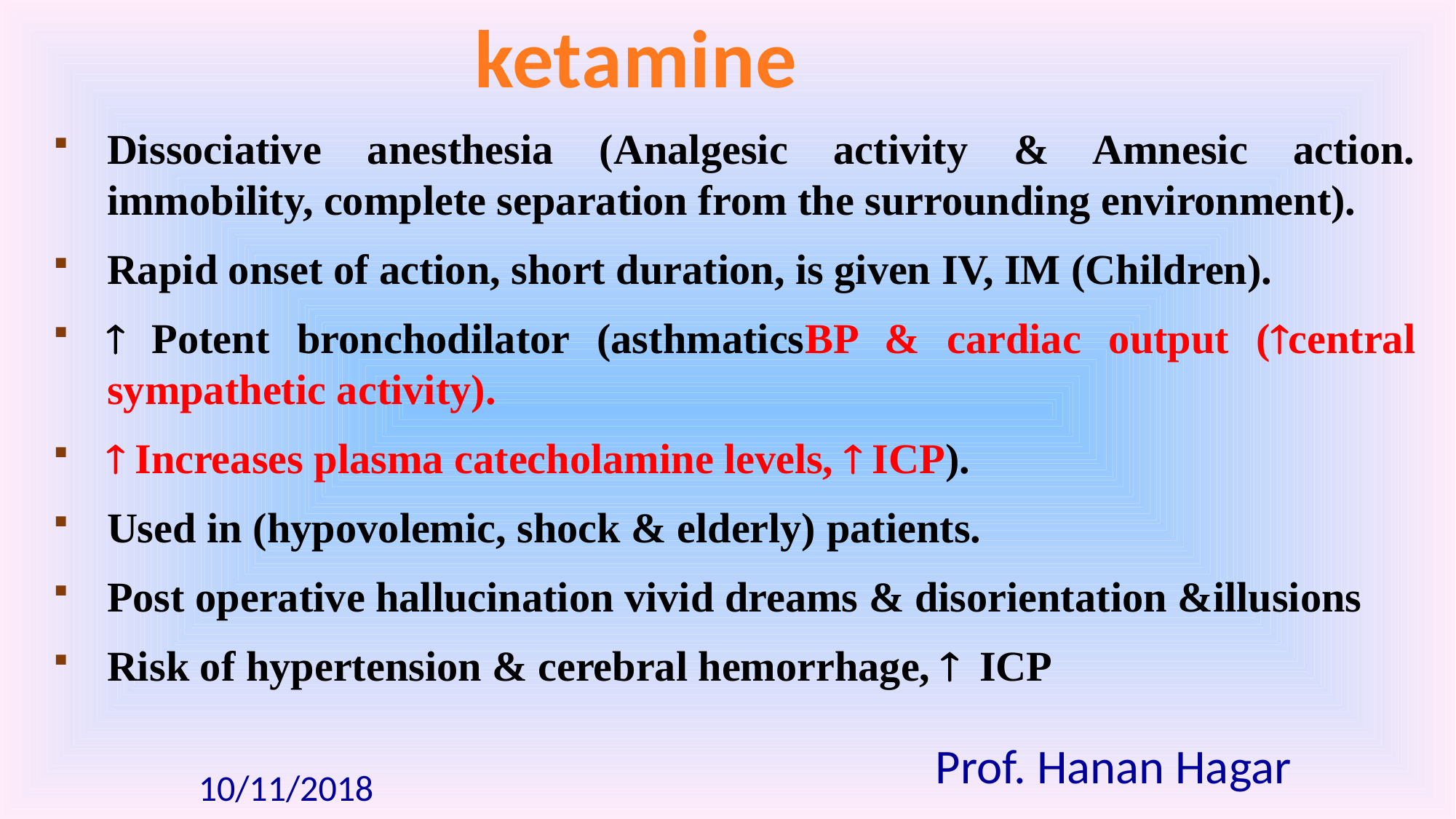

ketamine
Dissociative anesthesia (Analgesic activity & Amnesic action. immobility, complete separation from the surrounding environment).
Rapid onset of action, short duration, is given IV, IM (Children).
↑ Potent bronchodilator (asthmaticsBP & cardiac output (↑central sympathetic activity).
↑ Increases plasma catecholamine levels, ↑ ICP).
Used in (hypovolemic, shock & elderly) patients.
Post operative hallucination vivid dreams & disorientation &illusions
Risk of hypertension & cerebral hemorrhage, ↑  ICP
Prof. Hanan Hagar
10/11/2018